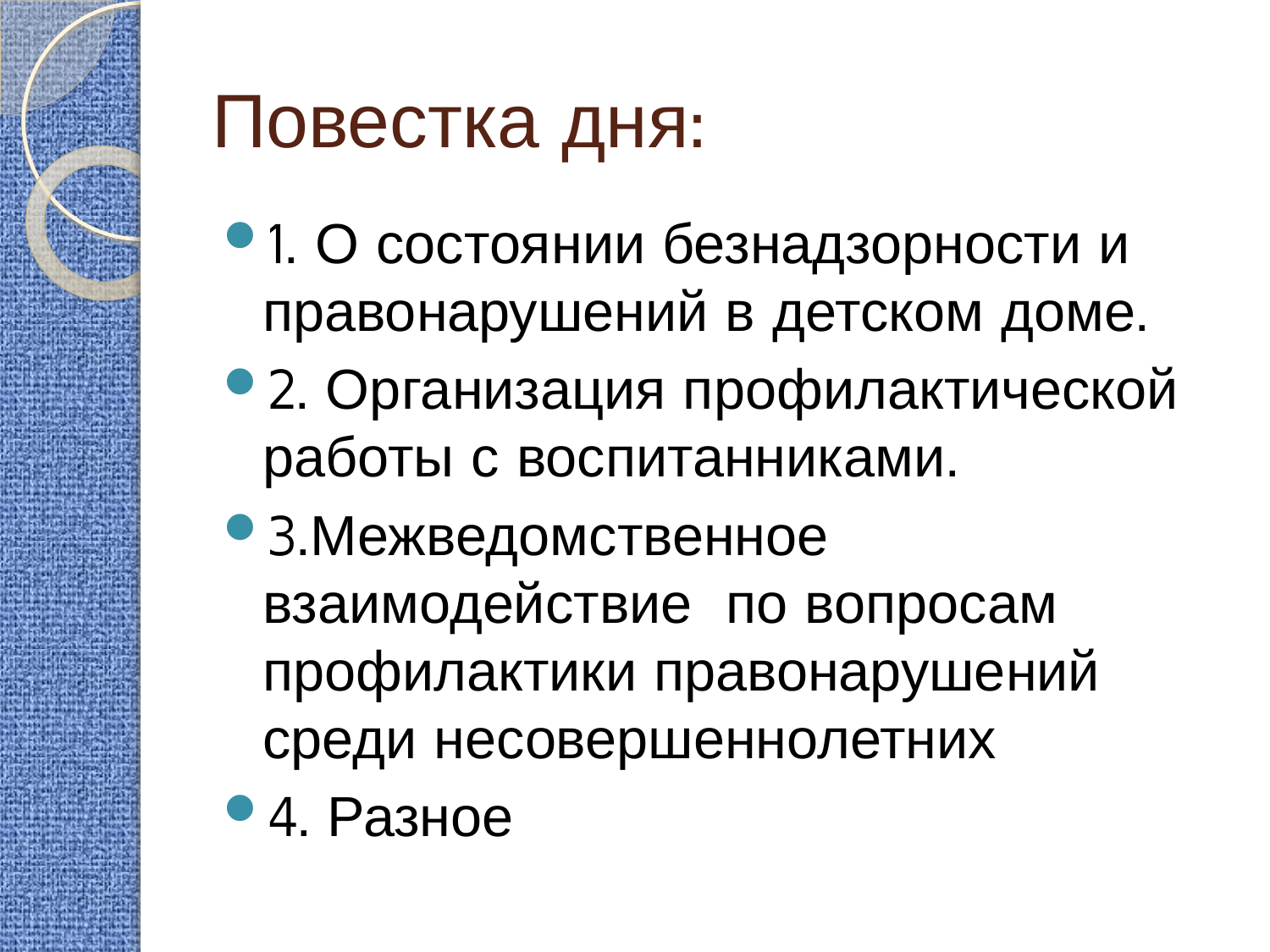

# Повестка дня:
1. О состоянии безнадзорности и правонарушений в детском доме.
2. Организация профилактической работы с воспитанниками.
3.Межведомственное взаимодействие  по вопросам профилактики правонарушений среди несовершеннолетних
4. Разное